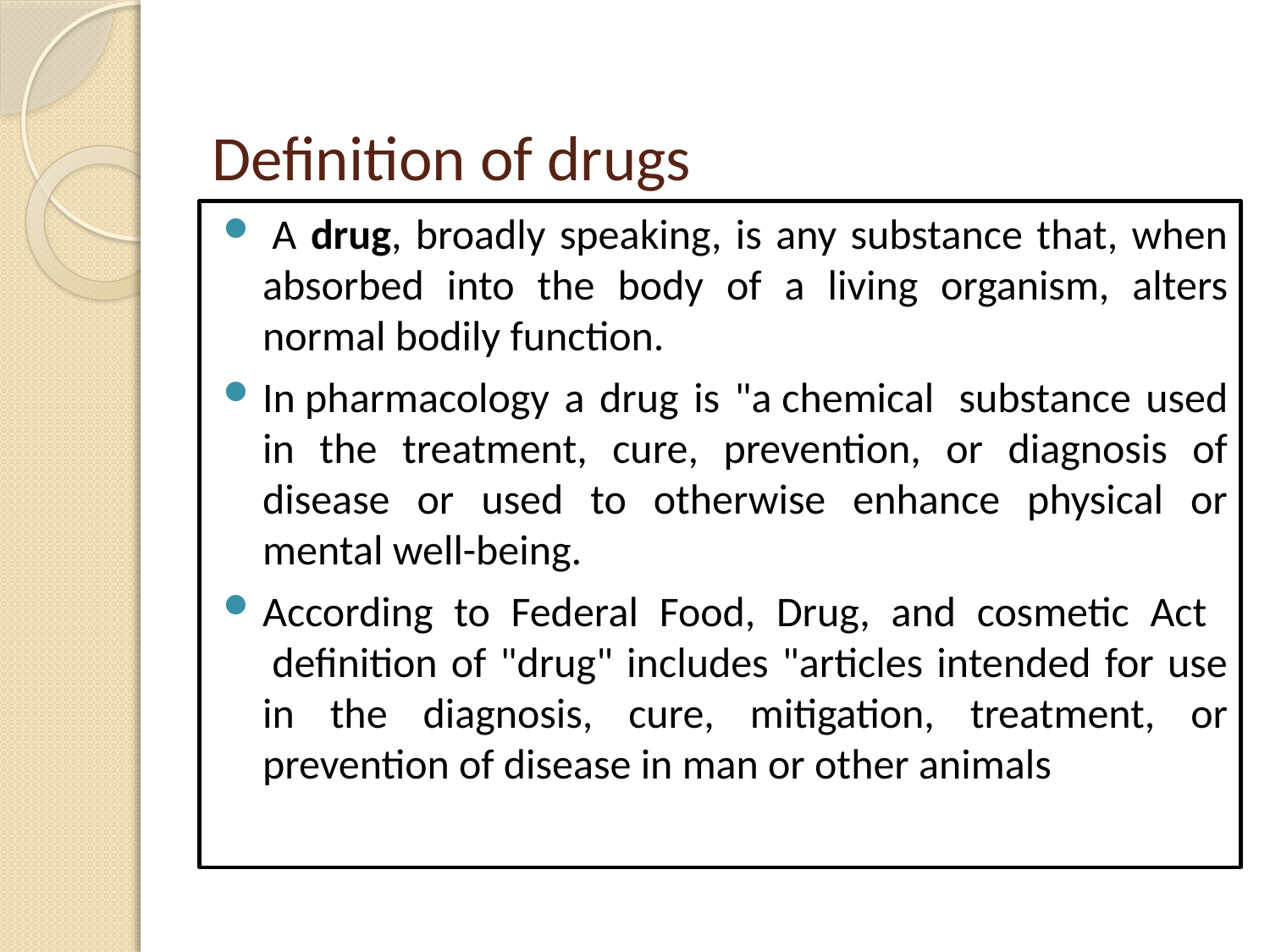

# Definition of drugs
 A drug, broadly speaking, is any substance that, when absorbed into the body of a living organism, alters normal bodily function.
In pharmacology a drug is "a chemical  substance used in the treatment, cure, prevention, or diagnosis of disease or used to otherwise enhance physical or mental well-being.
According to Federal Food, Drug, and cosmetic Act   definition of "drug" includes "articles intended for use in the diagnosis, cure, mitigation, treatment, or prevention of disease in man or other animals